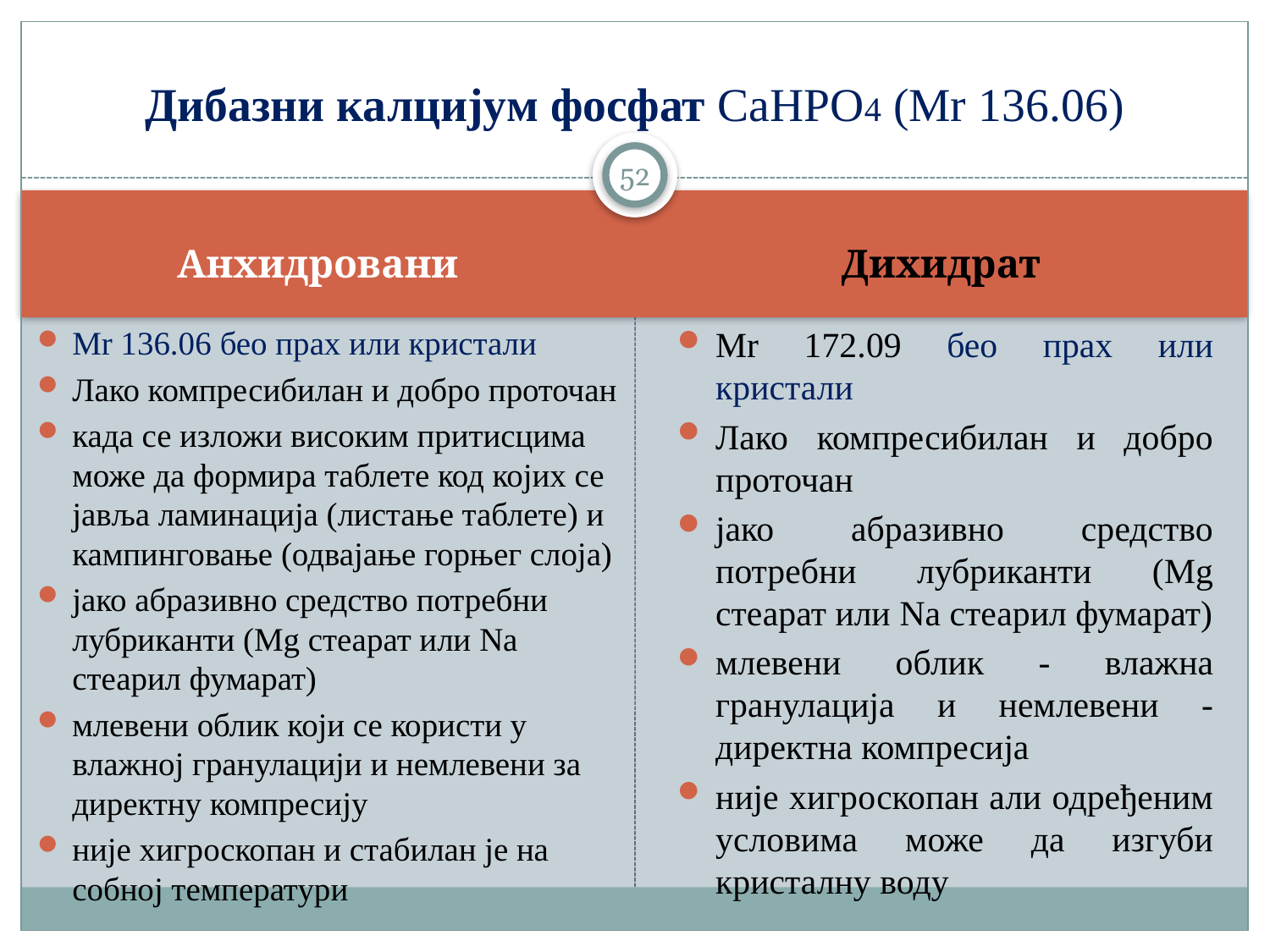

# Дибазни калцијум фосфат CaHPO4 (Mr 136.06)
52
Анхидровани
Дихидрат
Mr 136.06 бео прах или кристали
Лако компресибилан и добро проточан
када се изложи високим притисцима може да формира таблете код којих се јавља ламинација (листање таблете) и кампинговање (одвајање горњег слоја)
јако абразивно средство потребни лубриканти (Mg стеарат или Na стеарил фумарат)
млевени облик који се користи у влажној гранулацији и немлевени за директну компресију
није хигроскопан и стабилан је на собној температури

Mr 172.09 бео прах или кристали
Лако компресибилан и добро проточан
јако абразивно средство потребни лубриканти (Mg стеарат или Na стеарил фумарат)
млевени облик - влажна гранулација и немлевени - директна компресија
није хигроскопан али одређеним условима може да изгуби кристалну воду